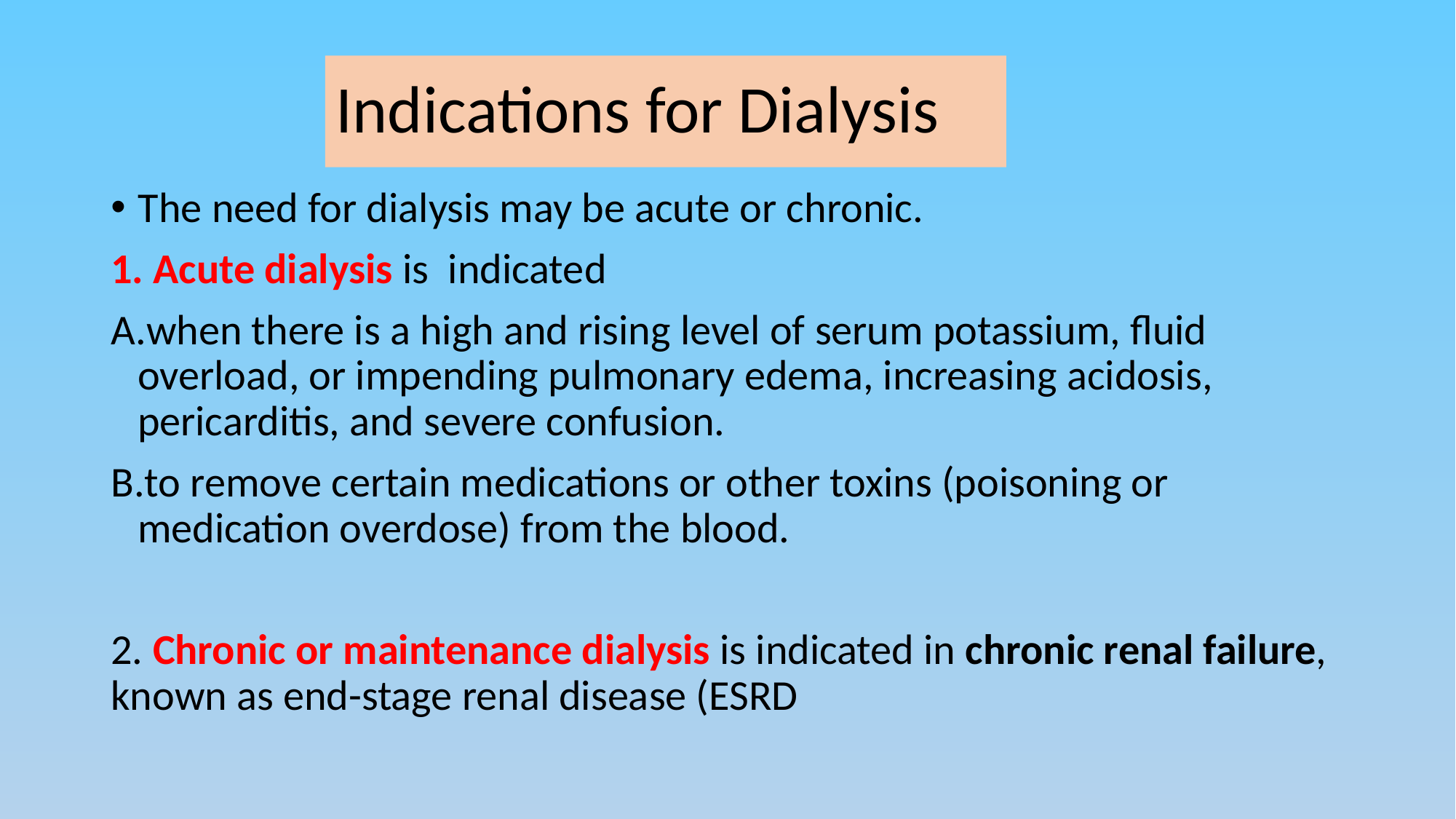

# Indications for Dialysis
The need for dialysis may be acute or chronic.
1. Acute dialysis is  indicated
when there is a high and rising level of serum potassium, ﬂuid overload, or impending pulmonary edema, increasing acidosis, pericarditis, and severe confusion.
to remove certain medications or other toxins (poisoning or medication overdose) from the blood.

2. Chronic or maintenance dialysis is indicated in chronic renal failure, known as end-stage renal disease (ESRD